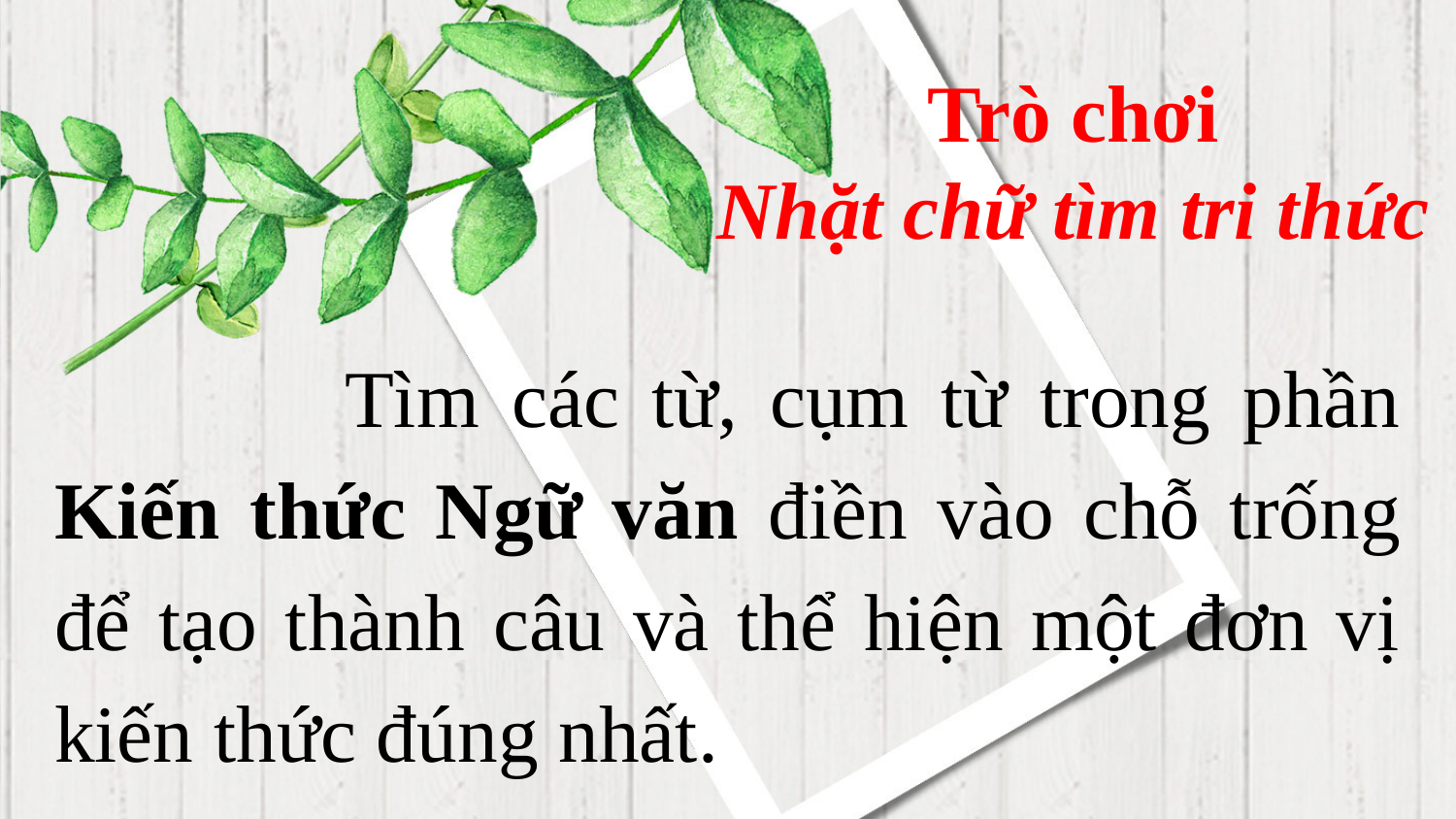

Trò chơi
Nhặt chữ tìm tri thức
         Tìm các từ, cụm từ trong phần Kiến thức Ngữ văn điền vào chỗ trống để tạo thành câu và thể hiện một đơn vị kiến thức đúng nhất.